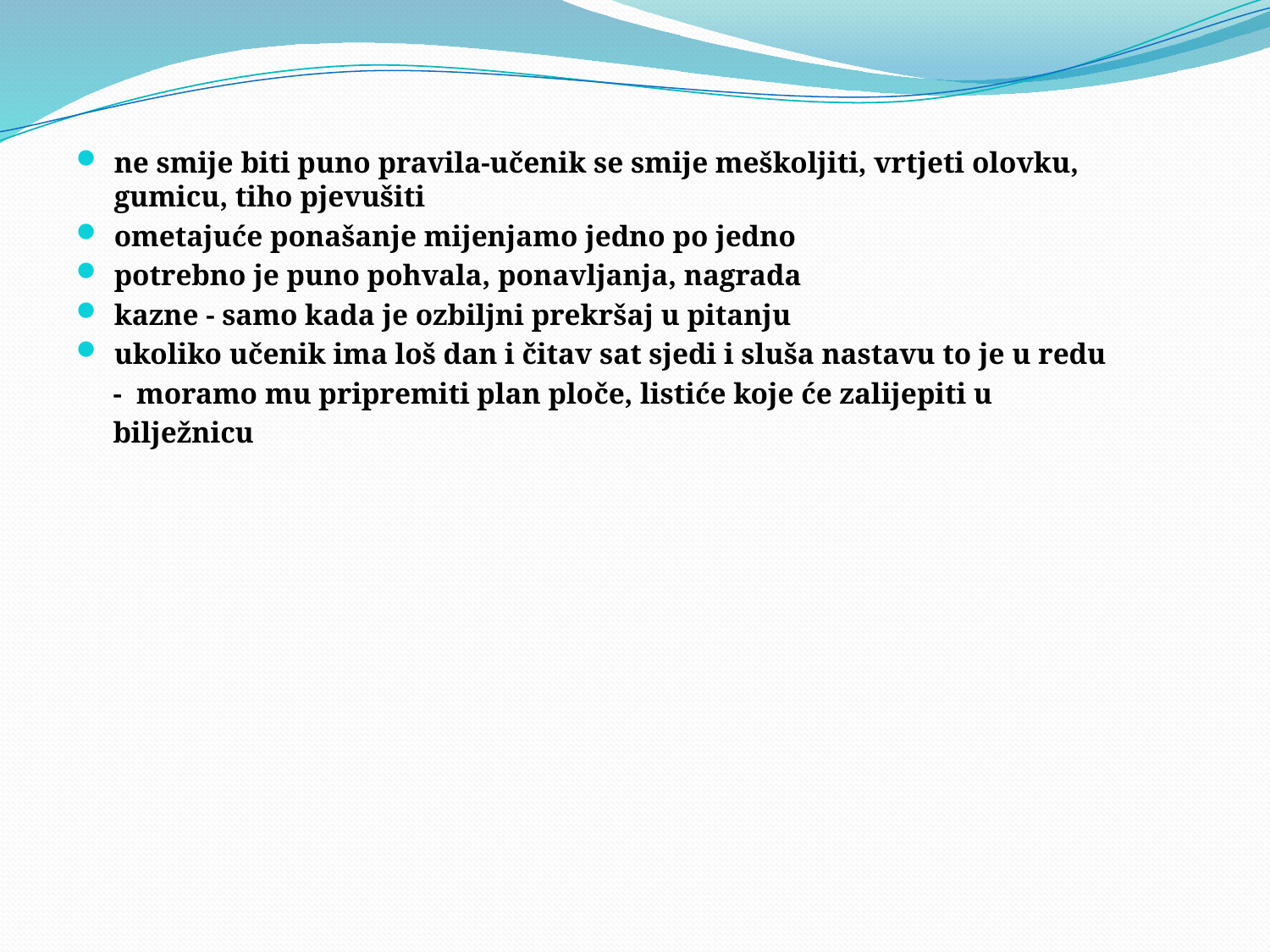

#
ne smije biti puno pravila-učenik se smije meškoljiti, vrtjeti olovku, gumicu, tiho pjevušiti
ometajuće ponašanje mijenjamo jedno po jedno
potrebno je puno pohvala, ponavljanja, nagrada
kazne - samo kada je ozbiljni prekršaj u pitanju
ukoliko učenik ima loš dan i čitav sat sjedi i sluša nastavu to je u redu
     -  moramo mu pripremiti plan ploče, listiće koje će zalijepiti u
     bilježnicu